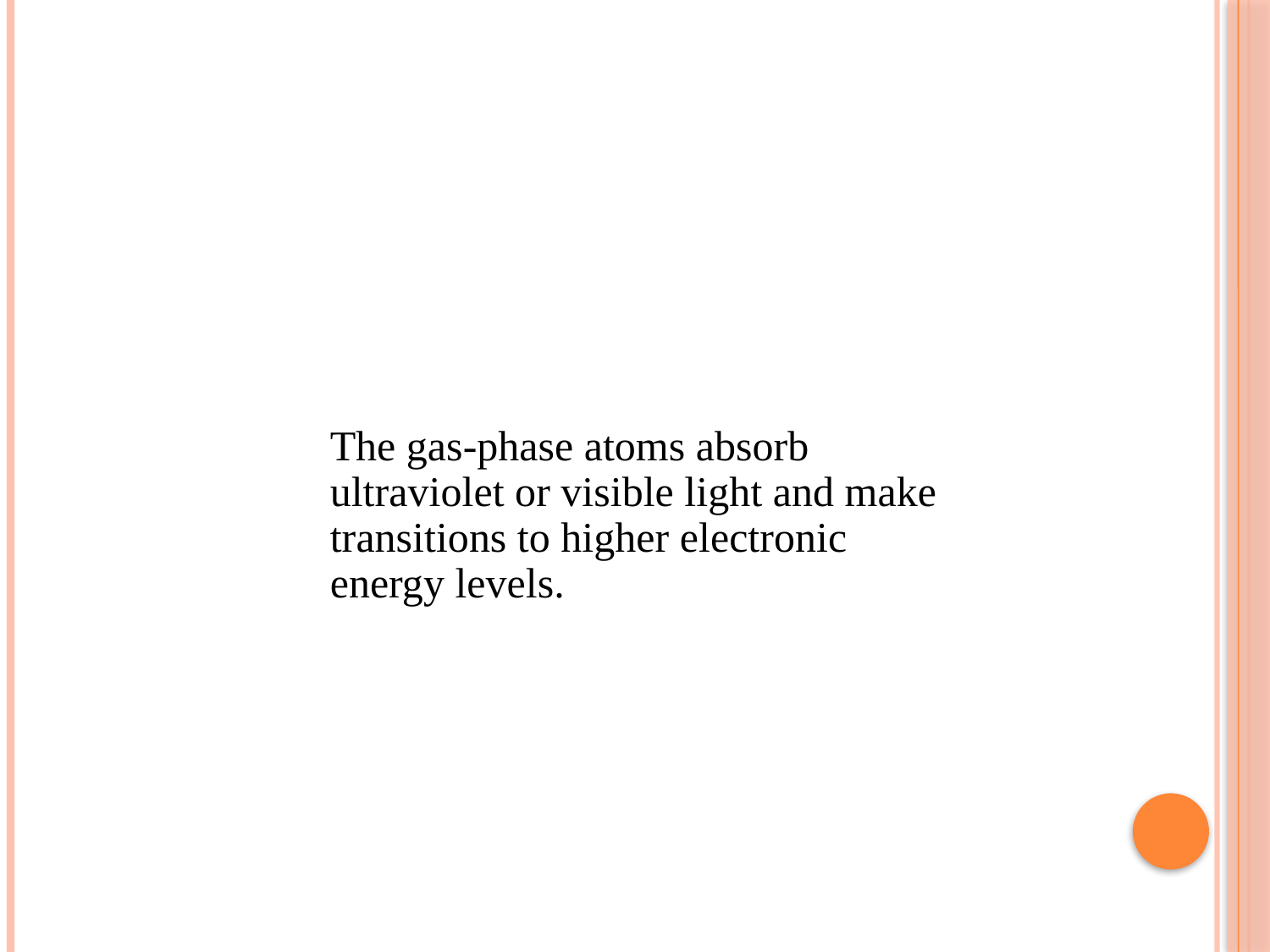

The gas-phase atoms absorb ultraviolet or visible light and make transitions to higher electronic energy levels.